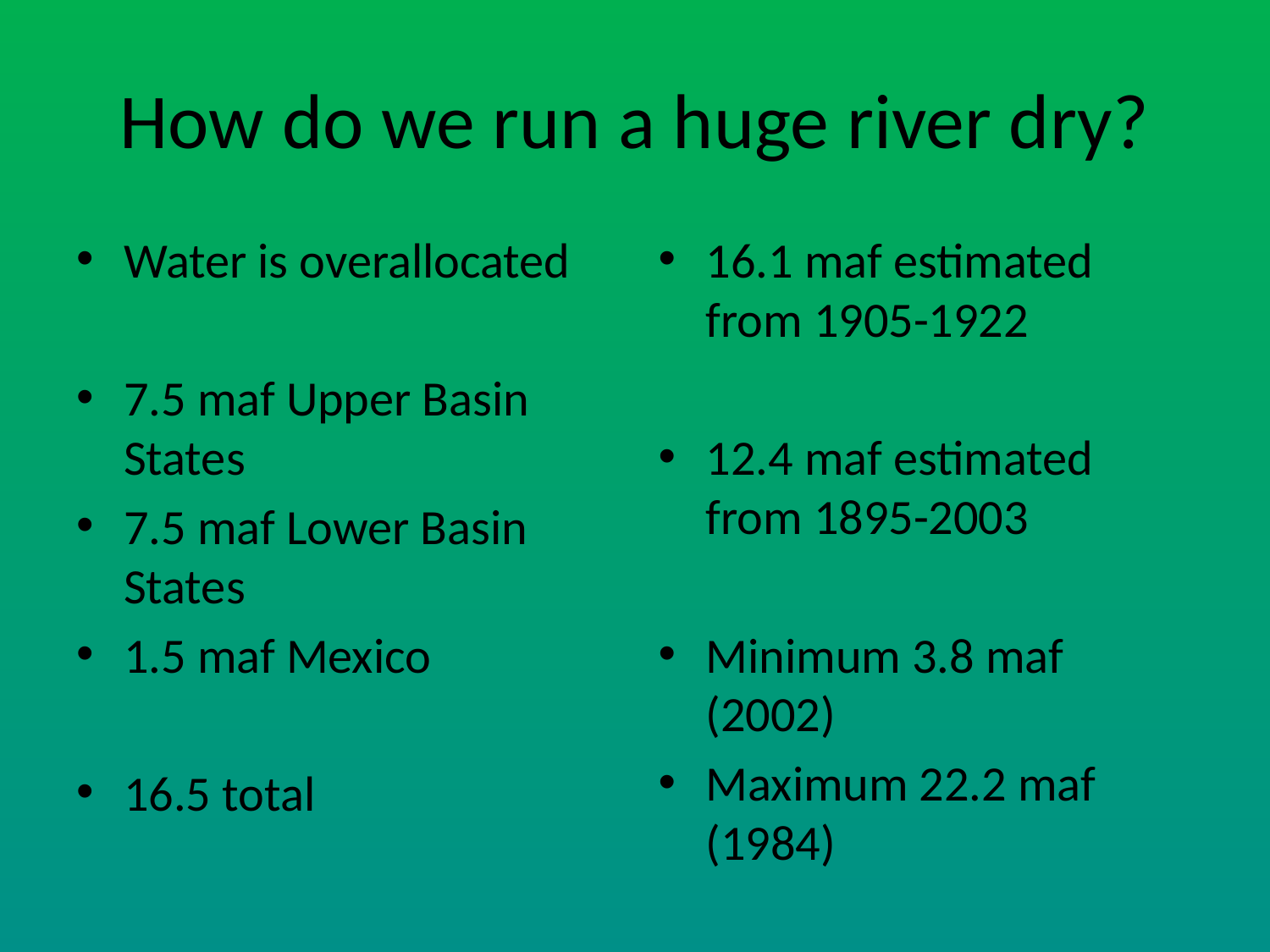

# How do we run a huge river dry?
Water is overallocated

7.5 maf Upper Basin States
7.5 maf Lower Basin States
1.5 maf Mexico

16.5 total
16.1 maf estimated from 1905-1922

12.4 maf estimated from 1895-2003

Minimum 3.8 maf (2002)
Maximum 22.2 maf (1984)